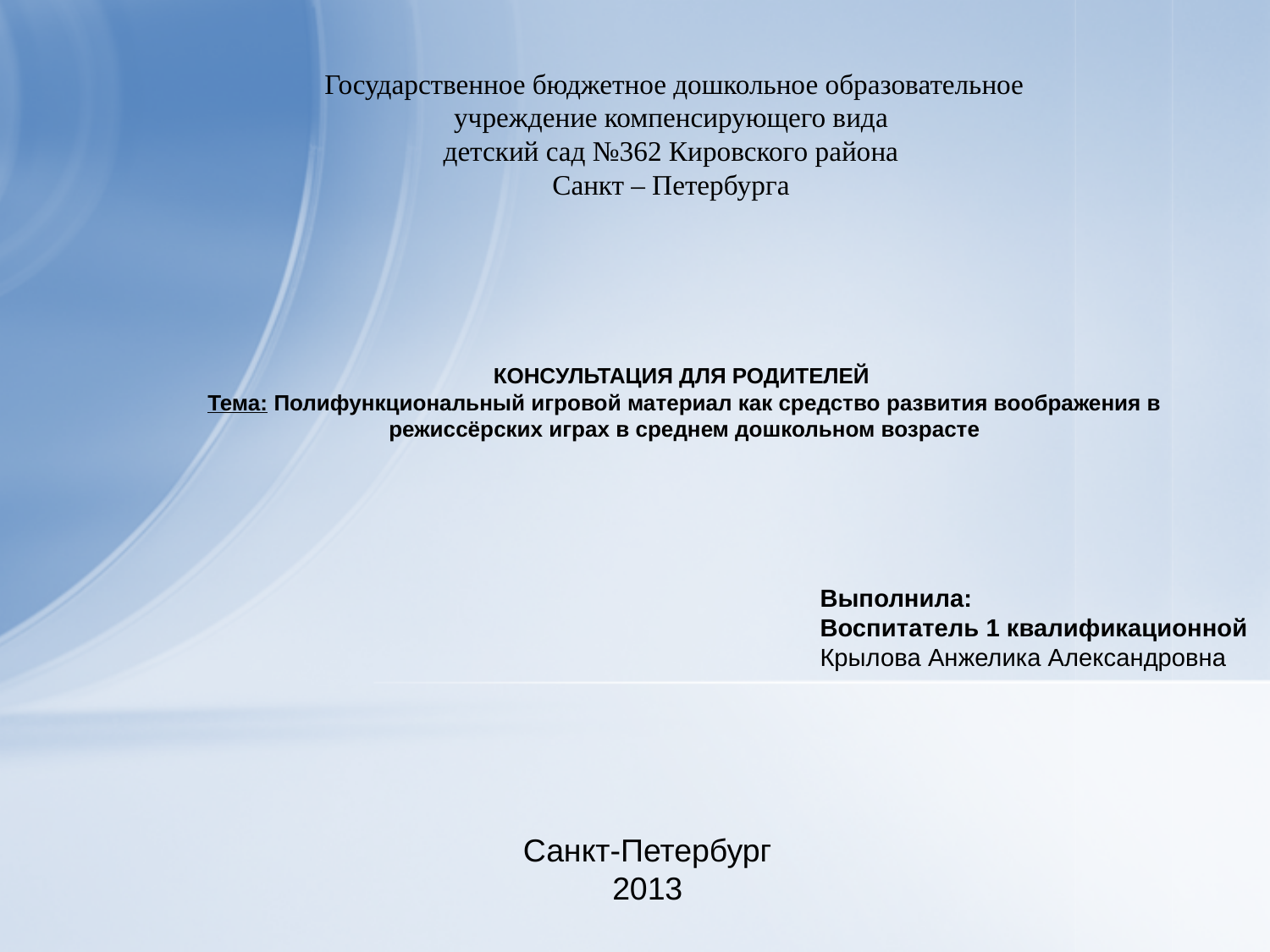

Государственное бюджетное дошкольное образовательное учреждение компенсирующего вида
детский сад №362 Кировского района
Санкт – Петербурга

# КОНСУЛЬТАЦИЯ ДЛЯ РОДИТЕЛЕЙ Тема: Полифункциональный игровой материал как средство развития воображения в режиссёрских играх в среднем дошкольном возрасте
Выполнила:
Воспитатель 1 квалификационной
Крылова Анжелика Александровна
Санкт-Петербург
2013